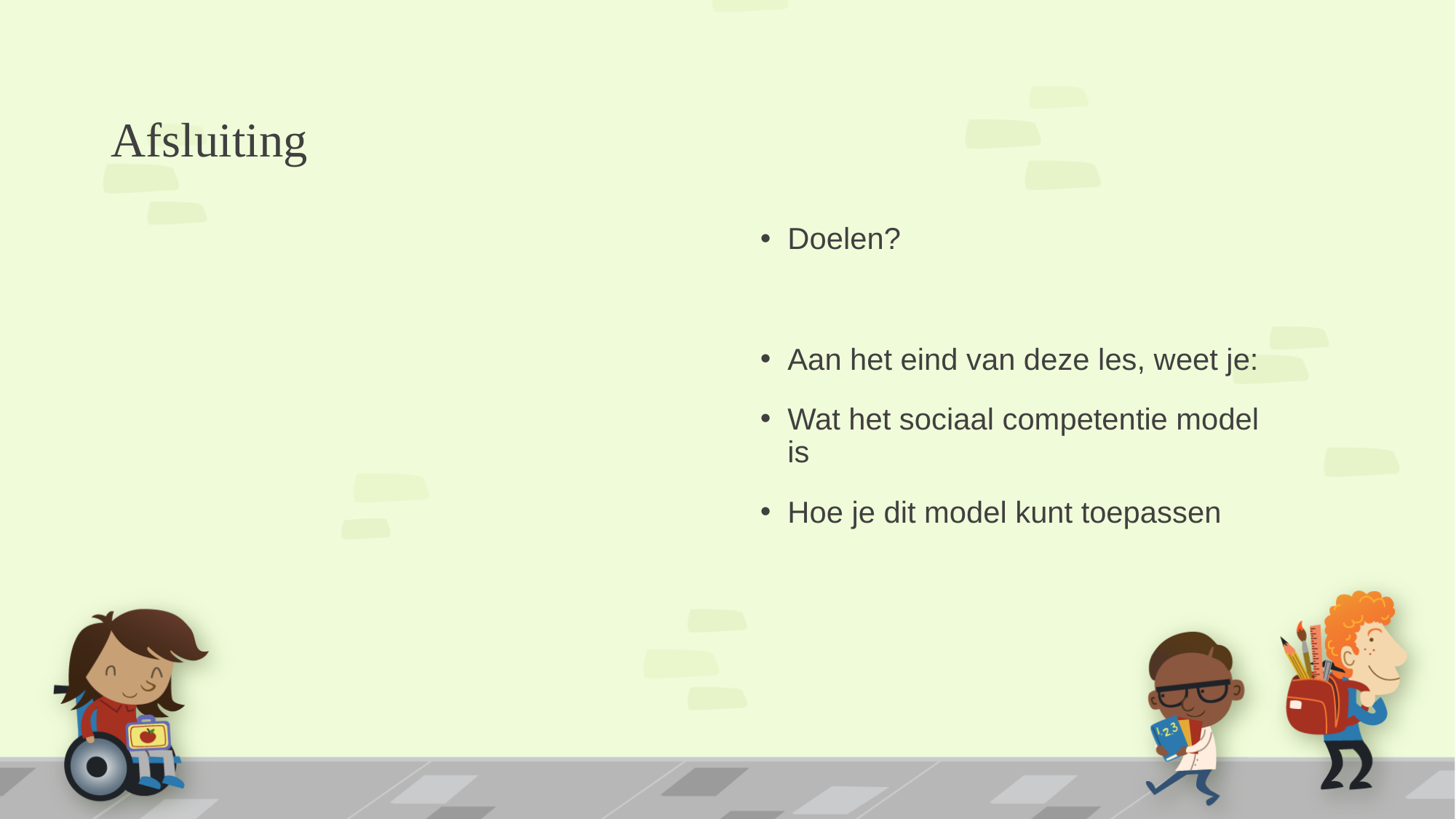

# Afsluiting

Doelen?

Aan het eind van deze les, weet je:
Wat het sociaal competentie model is
Hoe je dit model kunt toepassen